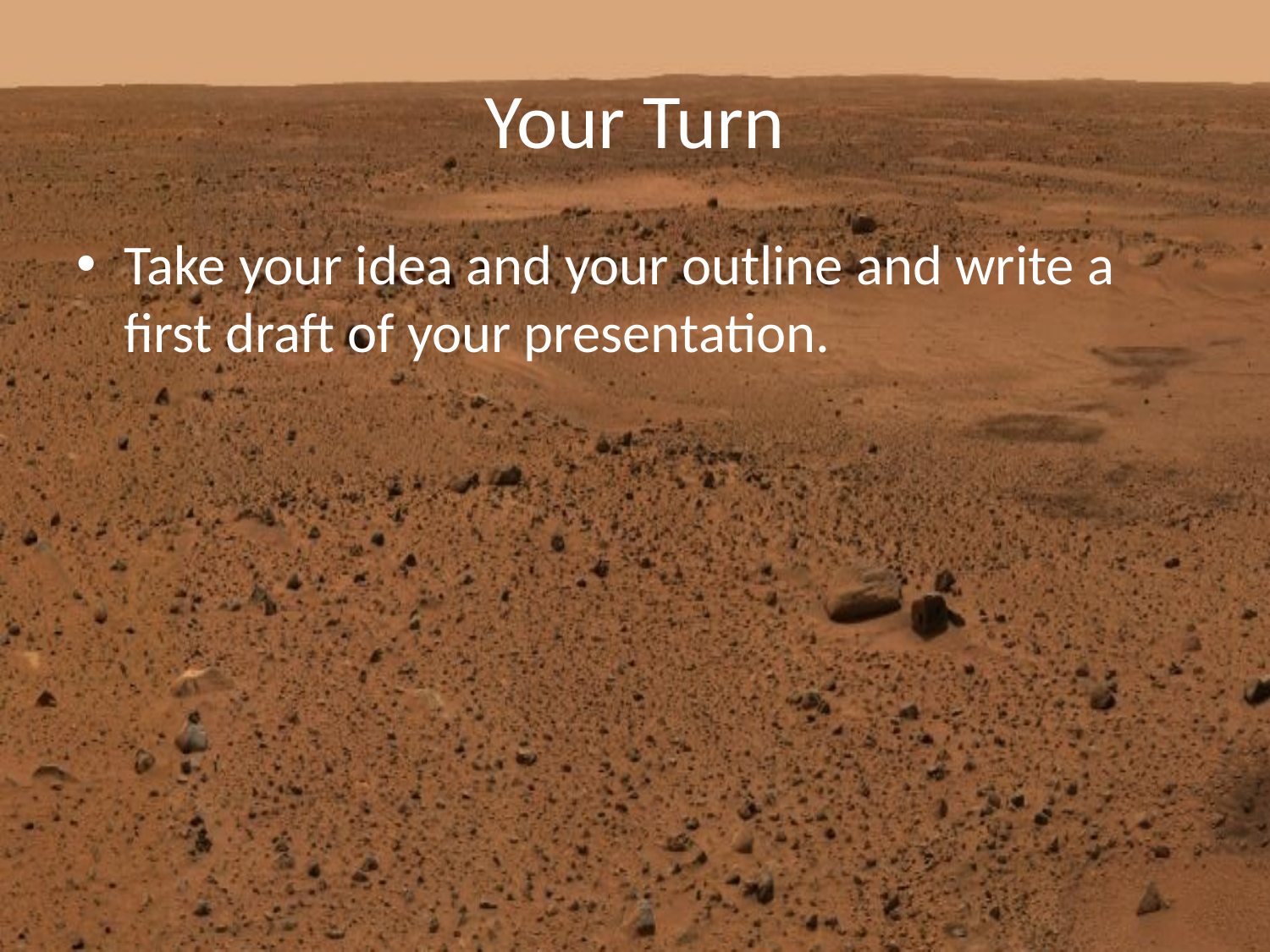

# Your Turn
Take your idea and your outline and write a first draft of your presentation.